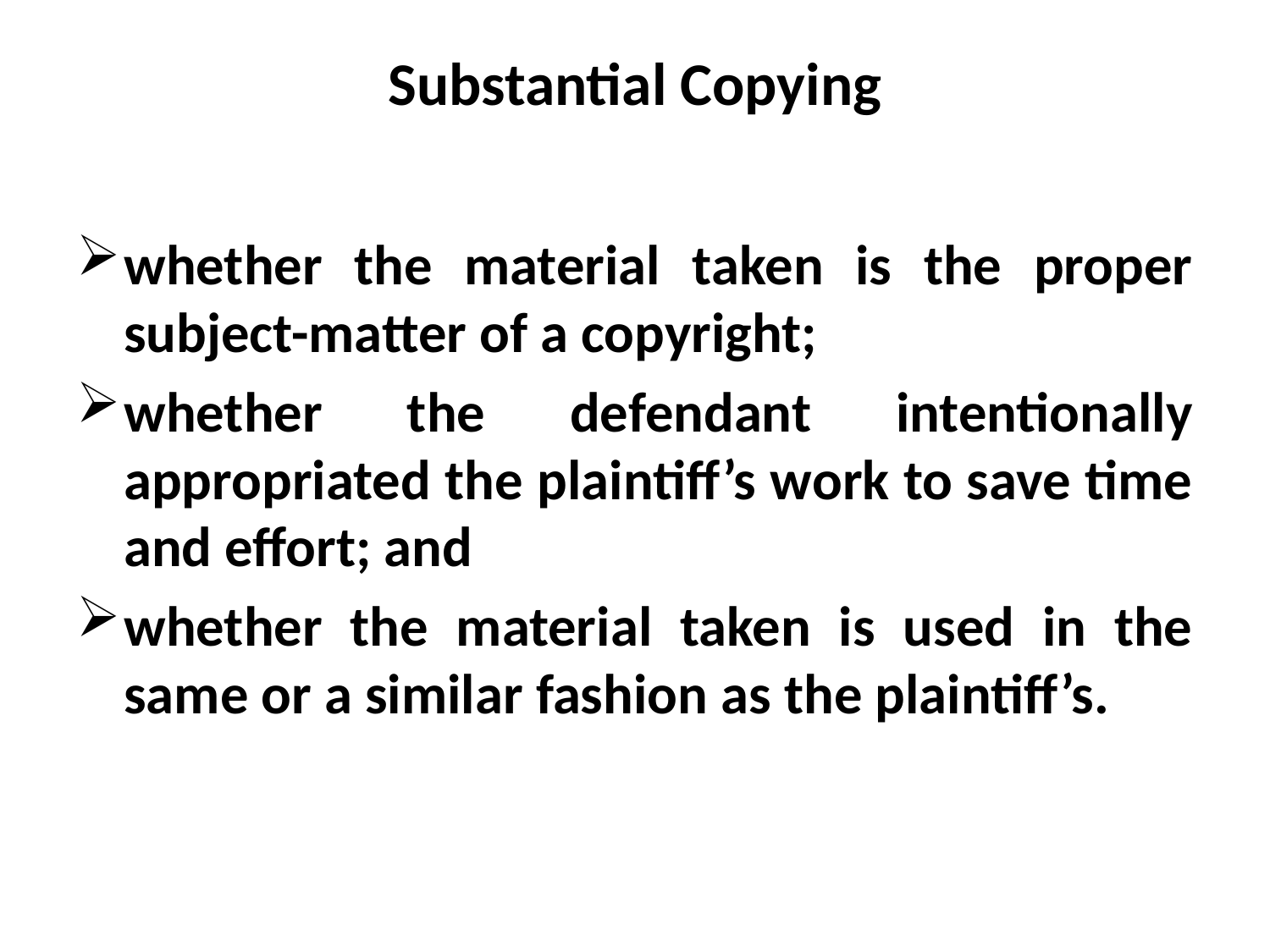

# Substantial Copying
whether the material taken is the proper subject-matter of a copyright;
whether the defendant intentionally appropriated the plaintiff’s work to save time and effort; and
whether the material taken is used in the same or a similar fashion as the plaintiff’s.